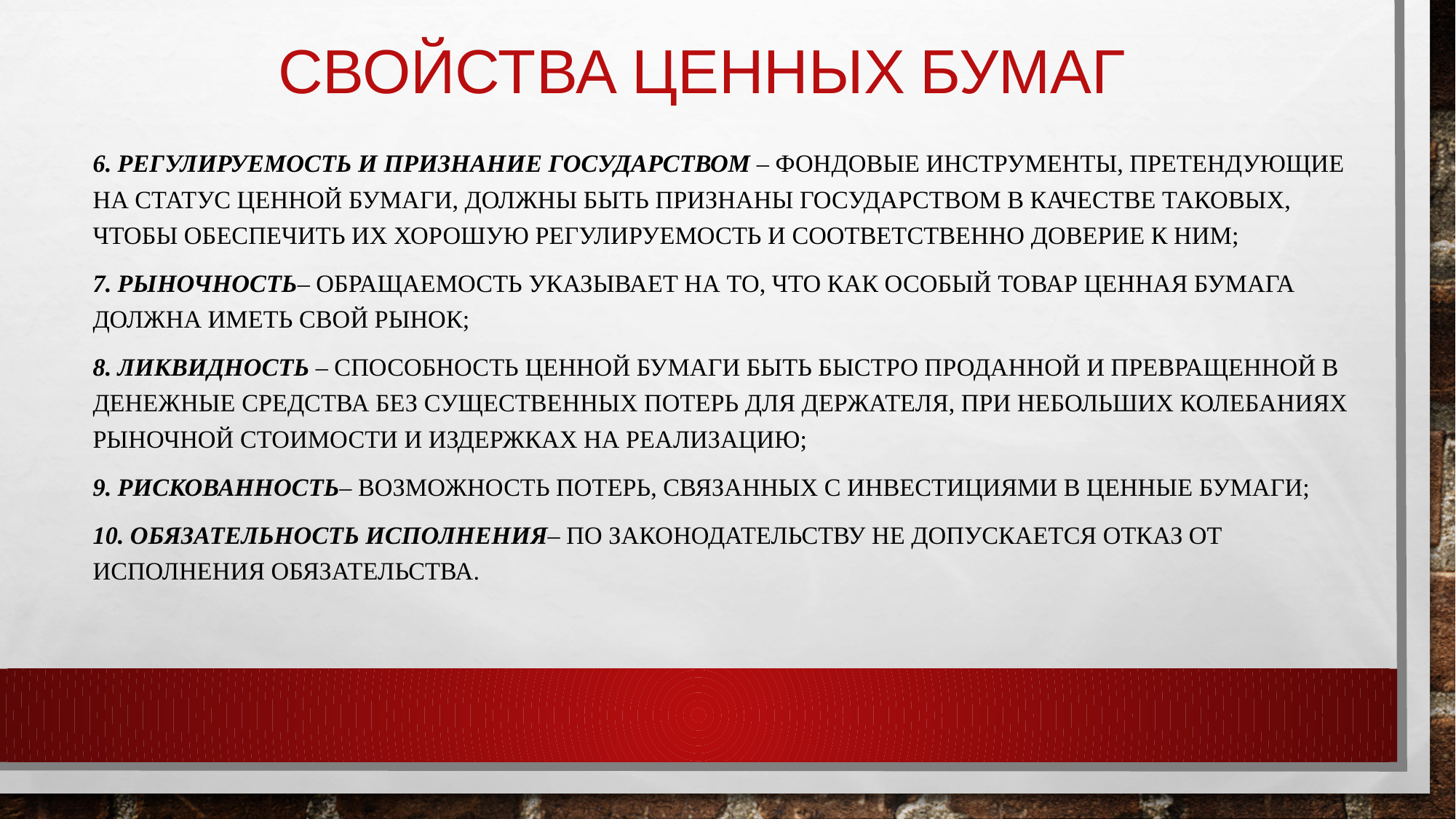

# Свойства ценных бумаг
6. Регулируемость и признание государством – фондовые инструменты, претендующие на статус ценной бумаги, должны быть признаны государством в качестве таковых, чтобы обеспечить их хорошую регулируемость и соответственно доверие к ним;
7. рыночность– обращаемость указывает на то, что как особый товар ценная бумага должна иметь свой рынок;
8. ликвидность – способность ценной бумаги быть быстро проданной и превращенной в денежные средства без существенных потерь для держателя, при небольших колебаниях рыночной стоимости и издержках на реализацию;
9. рискованность– возможность потерь, связанных с инвестициями в ценные бумаги;
10. обязательность исполнения– по законодательству не допускается отказ от исполнения обязательства.